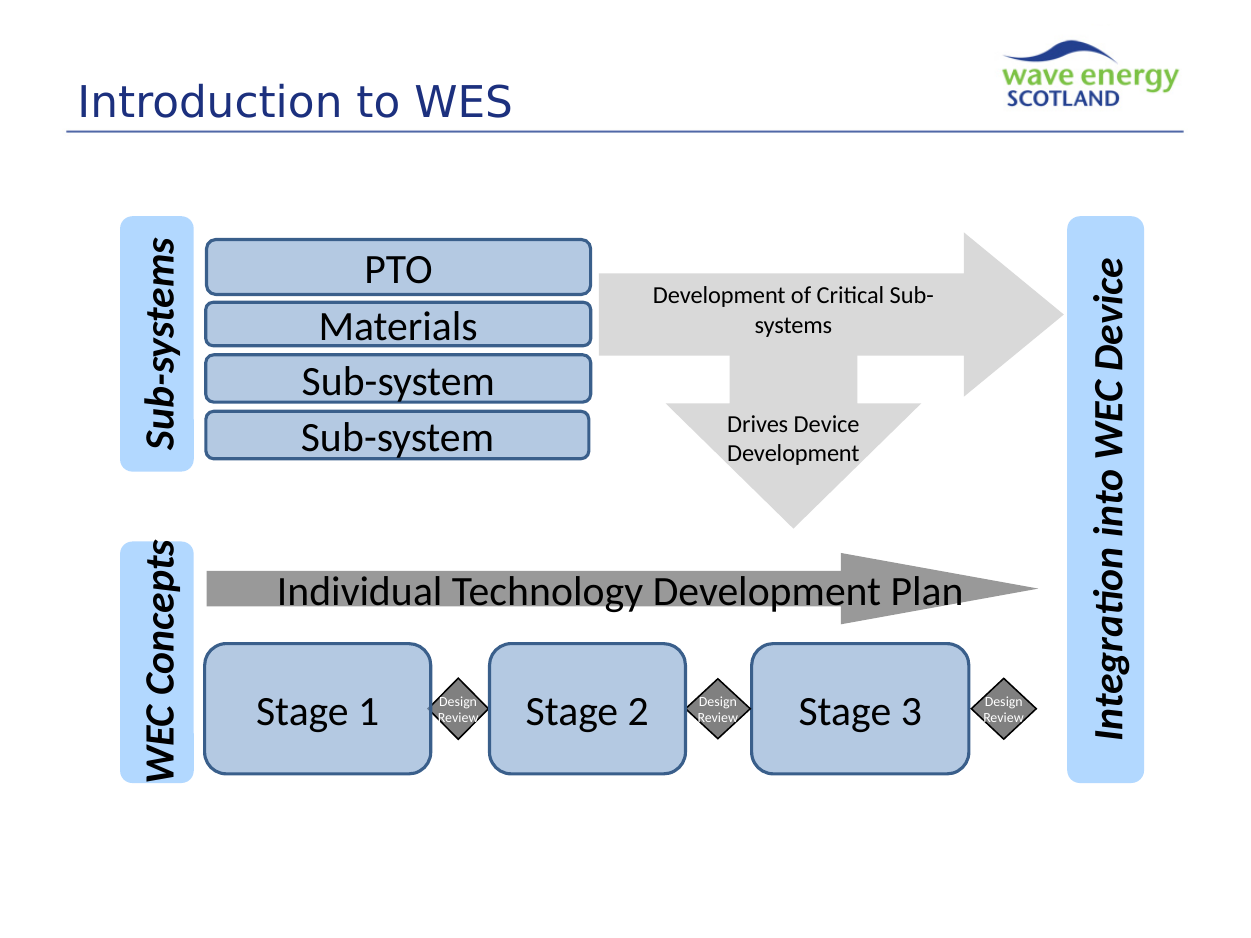

# Introduction to WES

Sub-systems
Integration into WEC Device
PTO
Development of Critical Sub-systems
Materials

Sub-system
Drives Device Development
Sub-system
WEC Concepts
          Individual Technology Development Plan
Stage 1
Stage 2
Stage 3
Design
Review
Design
Review
Design
Review